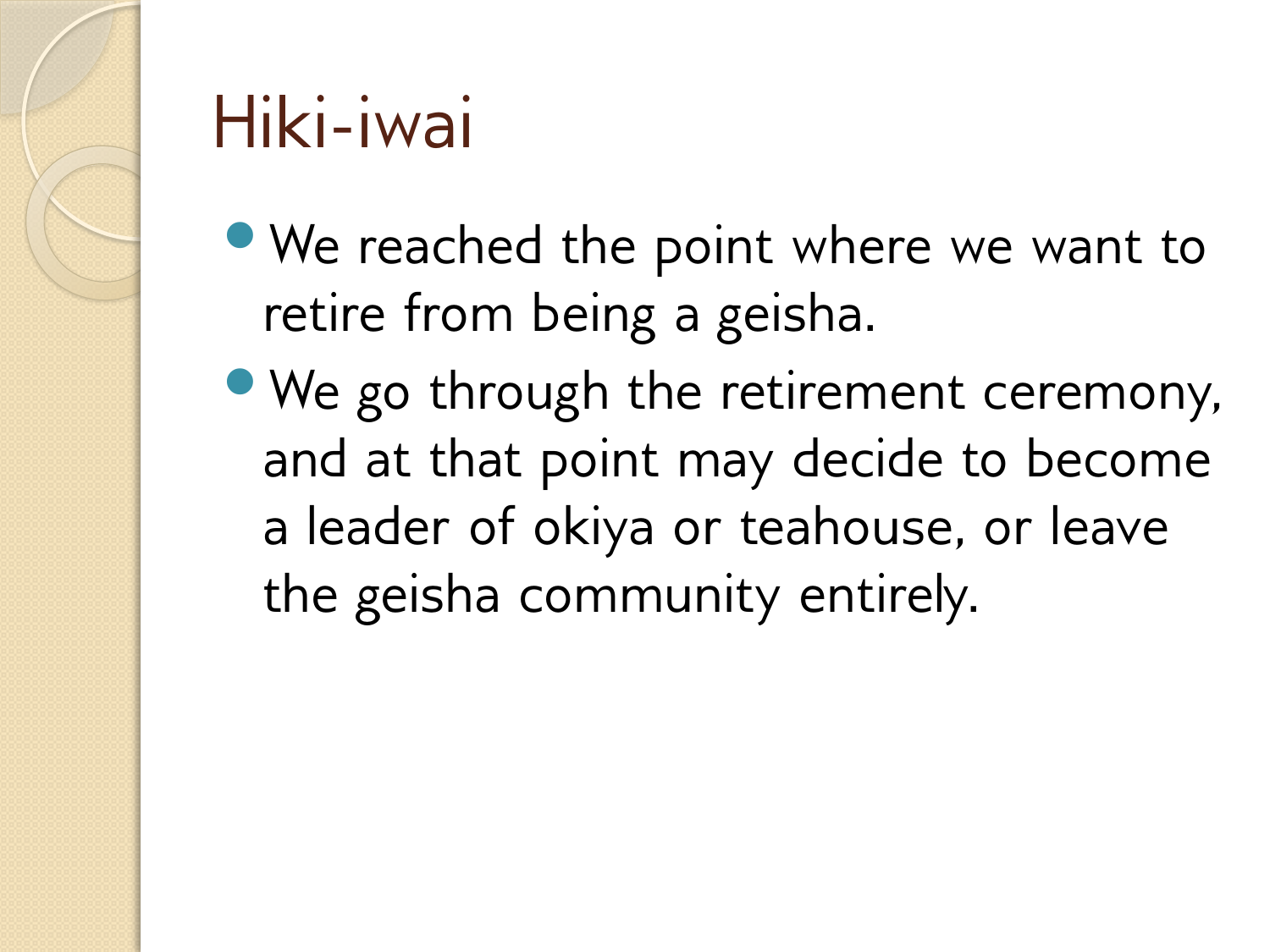

# Hiki-iwai
We reached the point where we want to retire from being a geisha.
We go through the retirement ceremony, and at that point may decide to become a leader of okiya or teahouse, or leave the geisha community entirely.